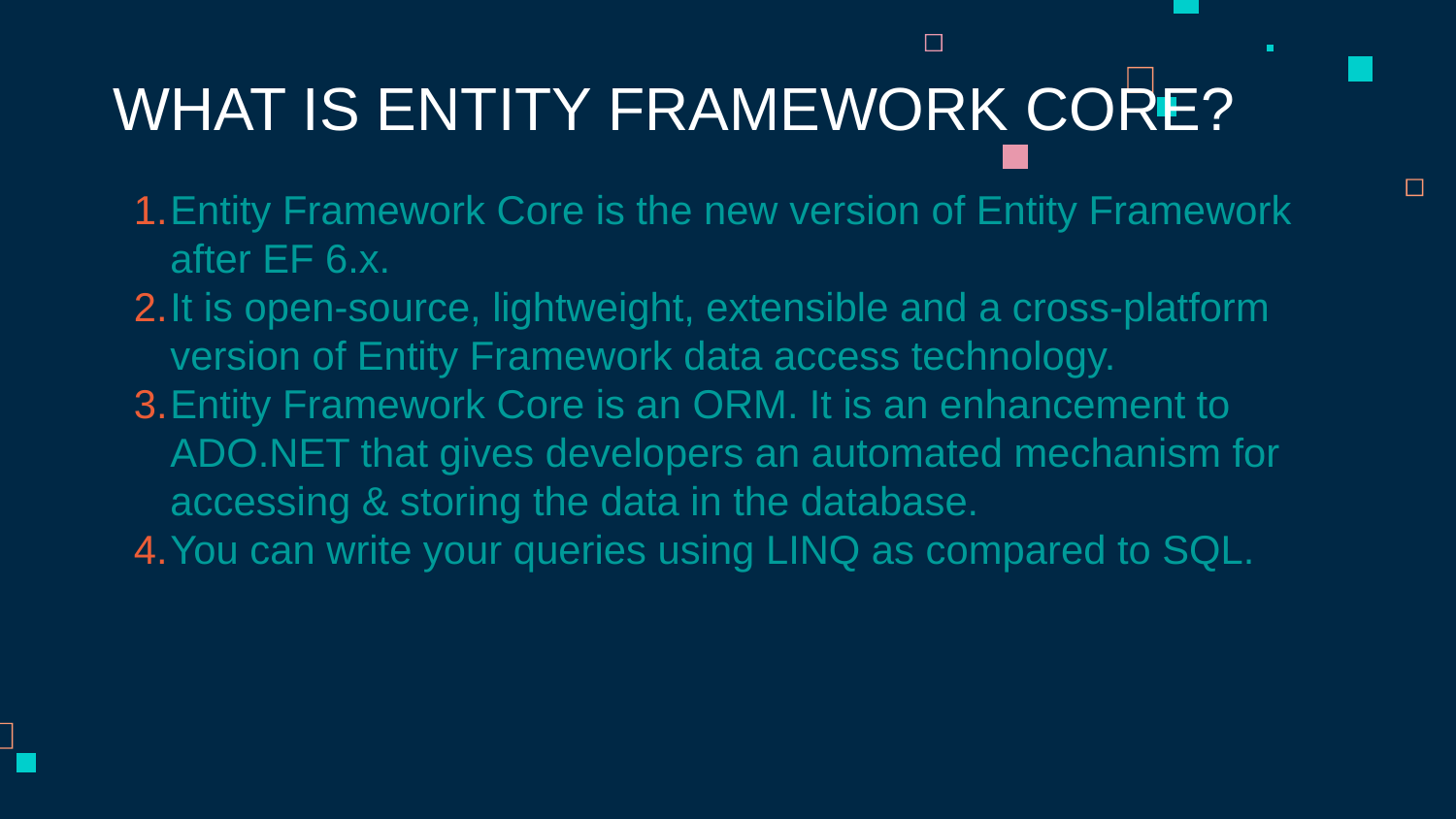

# WHAT IS ENTITY FRAMEWORK CORE?
Entity Framework Core is the new version of Entity Framework after EF 6.x.
It is open-source, lightweight, extensible and a cross-platform version of Entity Framework data access technology.
Entity Framework Core is an ORM. It is an enhancement to ADO.NET that gives developers an automated mechanism for accessing & storing the data in the database.
You can write your queries using LINQ as compared to SQL.